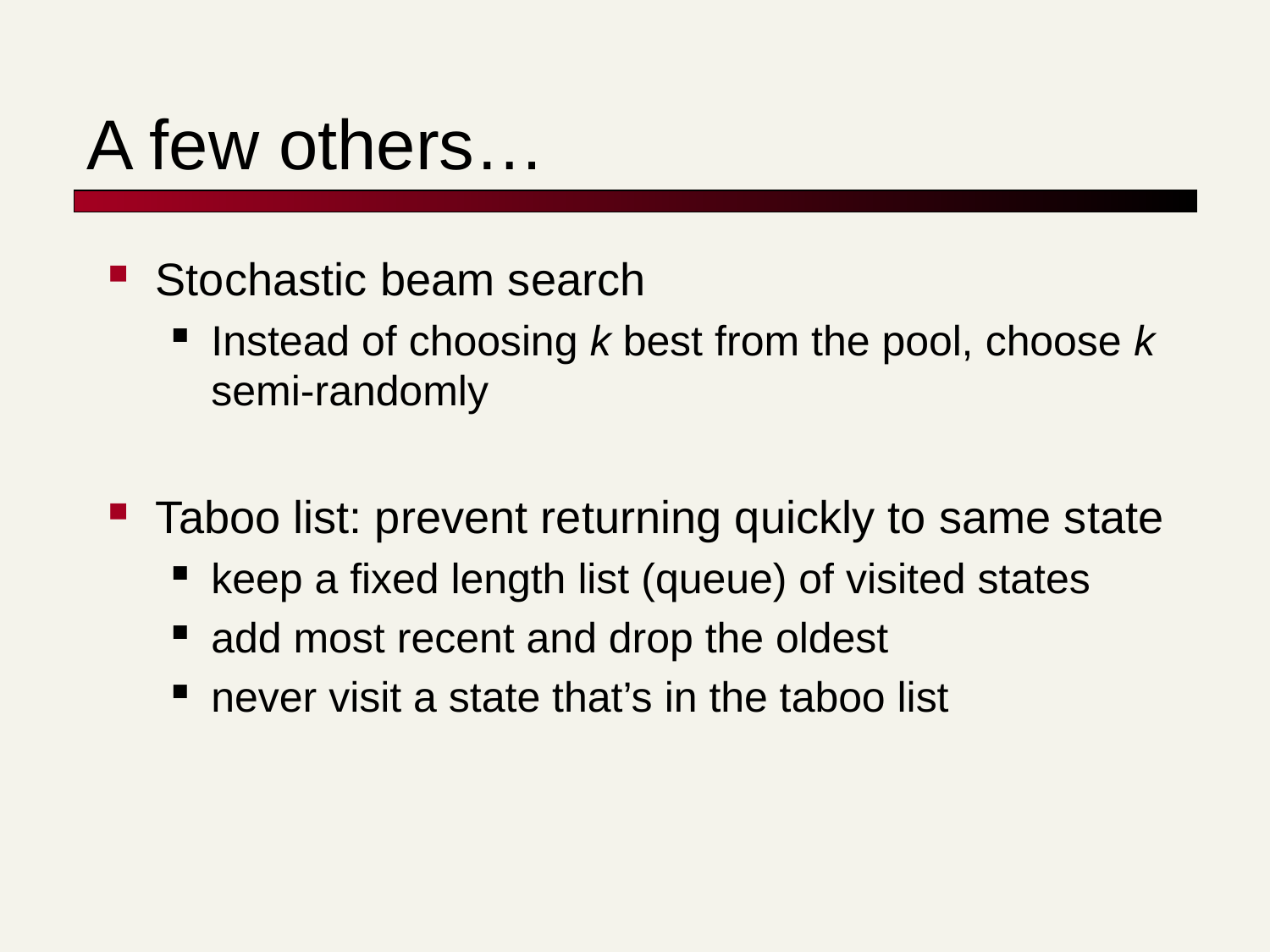

# A few others…
Stochastic beam search
Instead of choosing k best from the pool, choose k semi-randomly

Taboo list: prevent returning quickly to same state
keep a fixed length list (queue) of visited states
add most recent and drop the oldest
never visit a state that’s in the taboo list